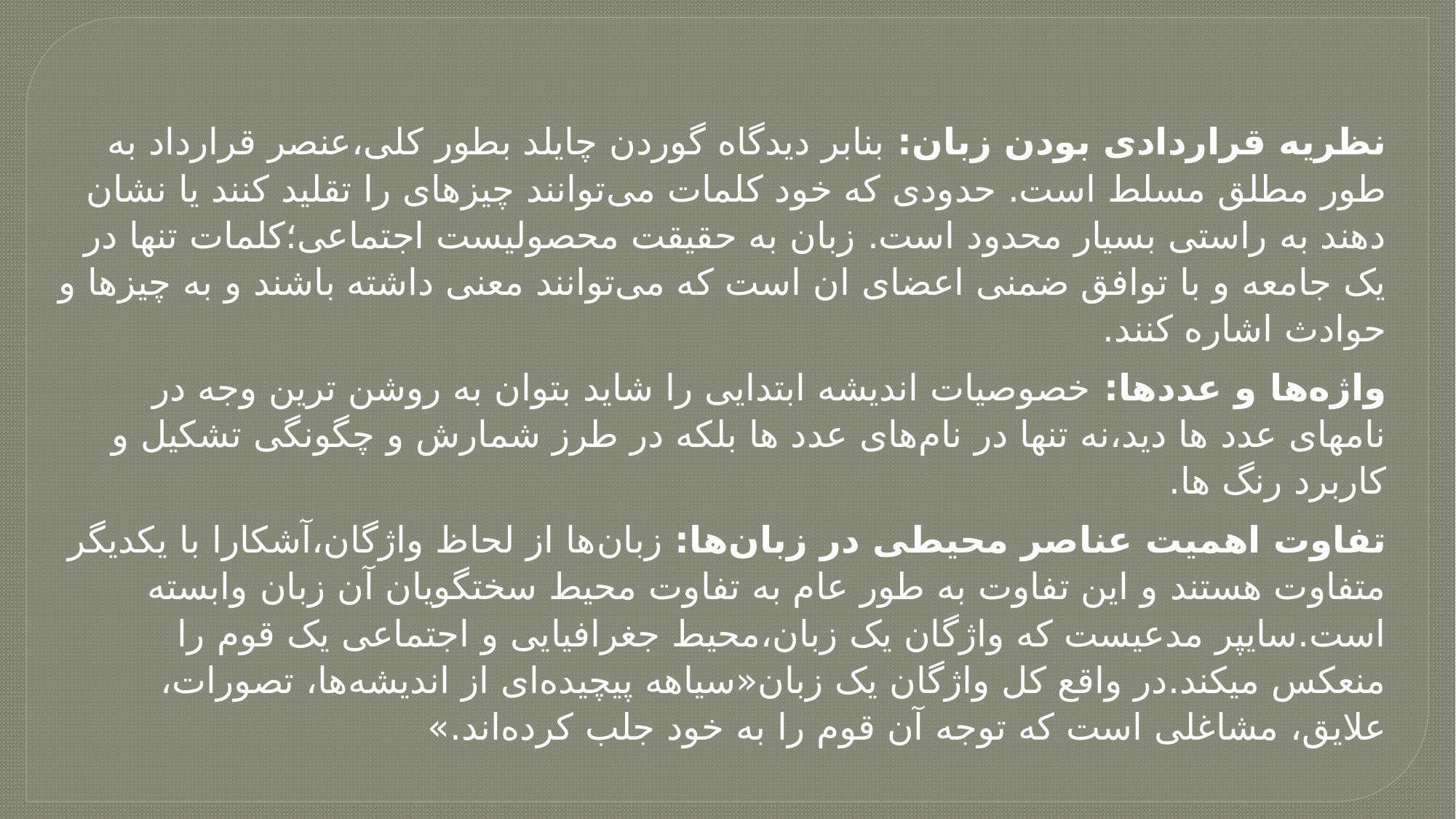

نظریه قراردادی بودن زبان: بنابر دیدگاه گوردن چایلد بطور کلی،عنصر قرارداد به طور مطلق مسلط است. حدودی که خود کلمات می‌توانند چیزهای را تقلید کنند یا نشان دهند به راستی بسیار محدود است. زبان به حقیقت محصولیست اجتماعی؛کلمات تنها در یک جامعه و با توافق ضمنی اعضای ان است که می‌توانند معنی داشته باشند و به چیزها و حوادث اشاره کنند.
واژه‌ها و عددها: خصوصیات اندیشه ابتدایی را شاید بتوان به روشن ترین وجه در نامهای عدد ها دید،نه تنها در نام‌های عدد ها بلکه در طرز شمارش و چگونگی تشکیل و کاربرد رنگ ها.
تفاوت اهمیت عناصر محیطی در زبان‌ها: زبان‌ها از لحاظ واژگان،آشکارا با یکدیگر متفاوت هستند و این تفاوت به طور عام به تفاوت محیط سختگویان آن زبان وابسته است.سایپر مدعیست که واژگان یک زبان،محیط جغرافیایی و اجتماعی یک قوم را منعکس میکند.در واقع کل واژگان یک زبان«سیاهه پیچیده‌ای از اندیشه‌ها، تصورات، علایق، مشاغلی است که توجه آن قوم را به خود جلب کرده‌اند.»